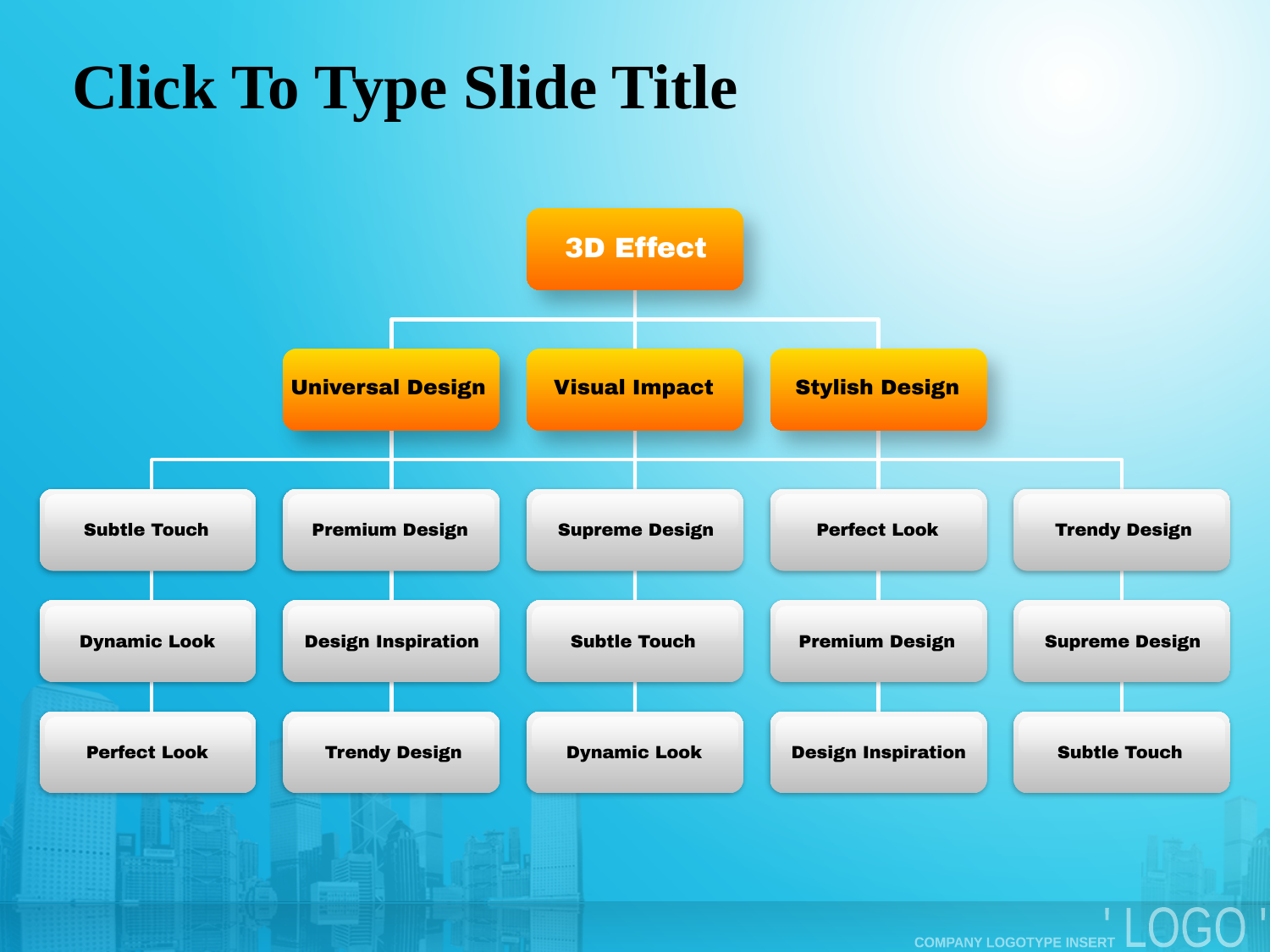

# Click To Type Slide Title

3D Effect

Universal Design

Visual Impact

Stylish Design

Subtle Touch

Dynamic Look

Perfect Look

Premium Design

Design Inspiration

Trendy Design

Supreme Design

Subtle Touch

Dynamic Look

Perfect Look

Premium Design

Design Inspiration

Trendy Design

Supreme Design

Subtle Touch